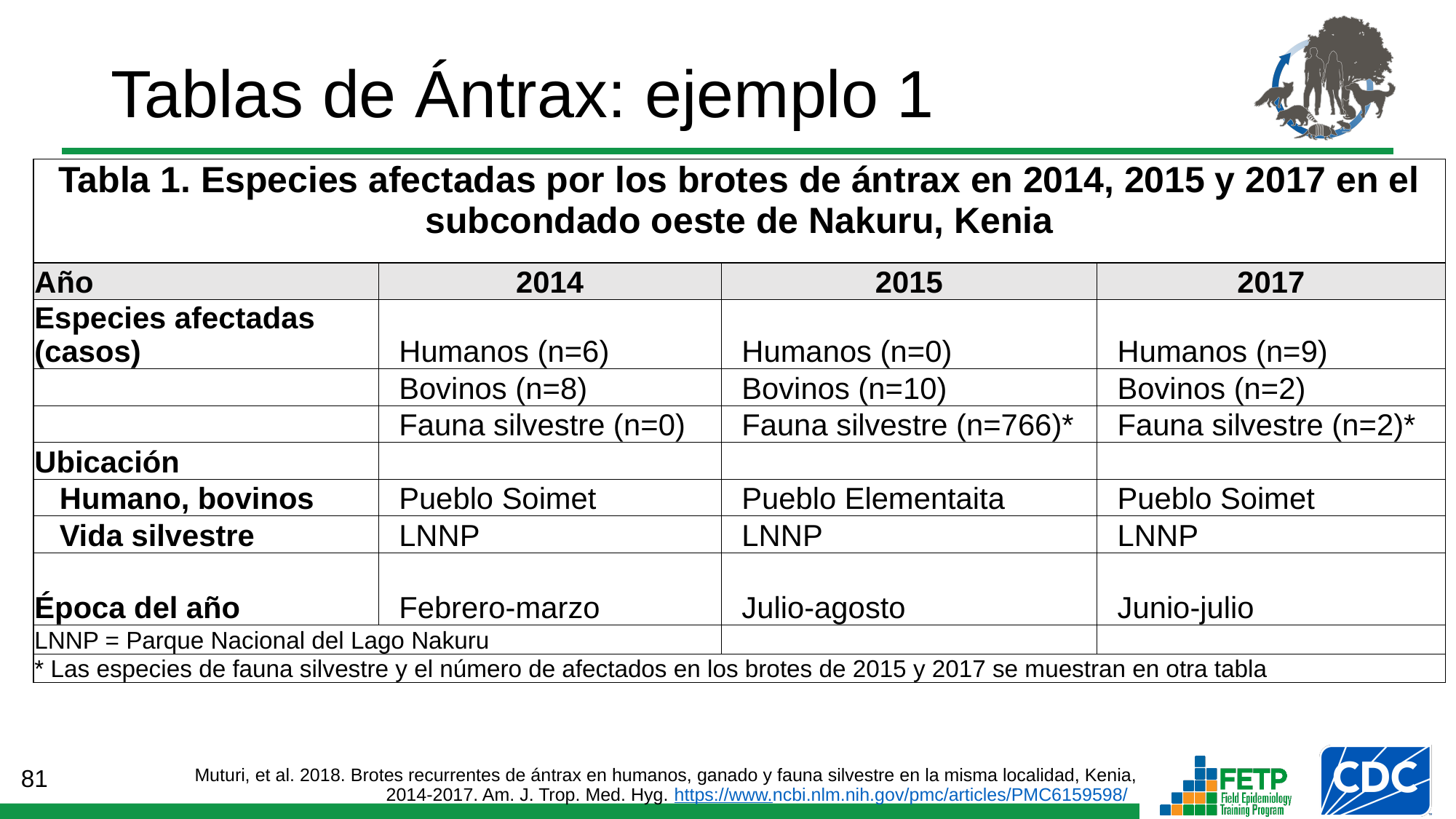

Tablas de Ántrax: ejemplo 1
| Tabla 1. Especies afectadas por los brotes de ántrax en 2014, 2015 y 2017 en el subcondado oeste de Nakuru, Kenia |  |  |  |
| --- | --- | --- | --- |
| Año | 2014 | 2015 | 2017 |
| Especies afectadas (casos) | Humanos (n=6) | Humanos (n=0) | Humanos (n=9) |
|  | Bovinos (n=8) | Bovinos (n=10) | Bovinos (n=2) |
|  | Fauna silvestre (n=0) | Fauna silvestre (n=766)\* | Fauna silvestre (n=2)\* |
| Ubicación |  |  |  |
| Humano, bovinos | Pueblo Soimet | Pueblo Elementaita | Pueblo Soimet |
| Vida silvestre | LNNP | LNNP | LNNP |
| Época del año | Febrero-marzo | Julio-agosto | Junio-julio |
| LNNP = Parque Nacional del Lago Nakuru |  |  |  |
| \* Las especies de fauna silvestre y el número de afectados en los brotes de 2015 y 2017 se muestran en otra tabla |  |  |  |
Muturi, et al. 2018. Brotes recurrentes de ántrax en humanos, ganado y fauna silvestre en la misma localidad, Kenia, 2014-2017. Am. J. Trop. Med. Hyg. https://www.ncbi.nlm.nih.gov/pmc/articles/PMC6159598/